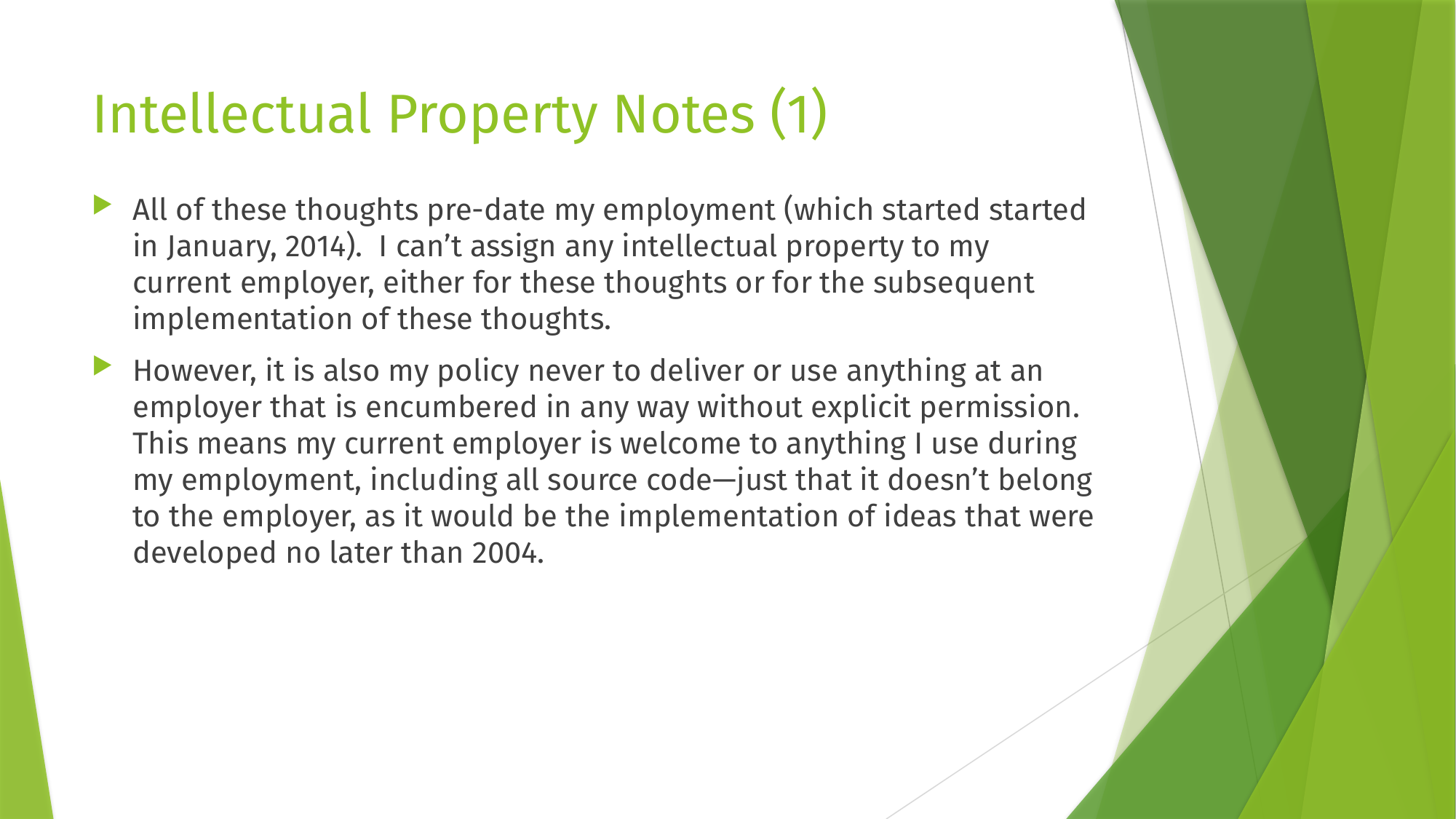

# Intellectual Property Notes (1)
All of these thoughts pre-date my employment (which started started in January, 2014).  I can’t assign any intellectual property to my current employer, either for these thoughts or for the subsequent implementation of these thoughts.
However, it is also my policy never to deliver or use anything at an employer that is encumbered in any way without explicit permission.  This means my current employer is welcome to anything I use during my employment, including all source code—just that it doesn’t belong to the employer, as it would be the implementation of ideas that were developed no later than 2004.